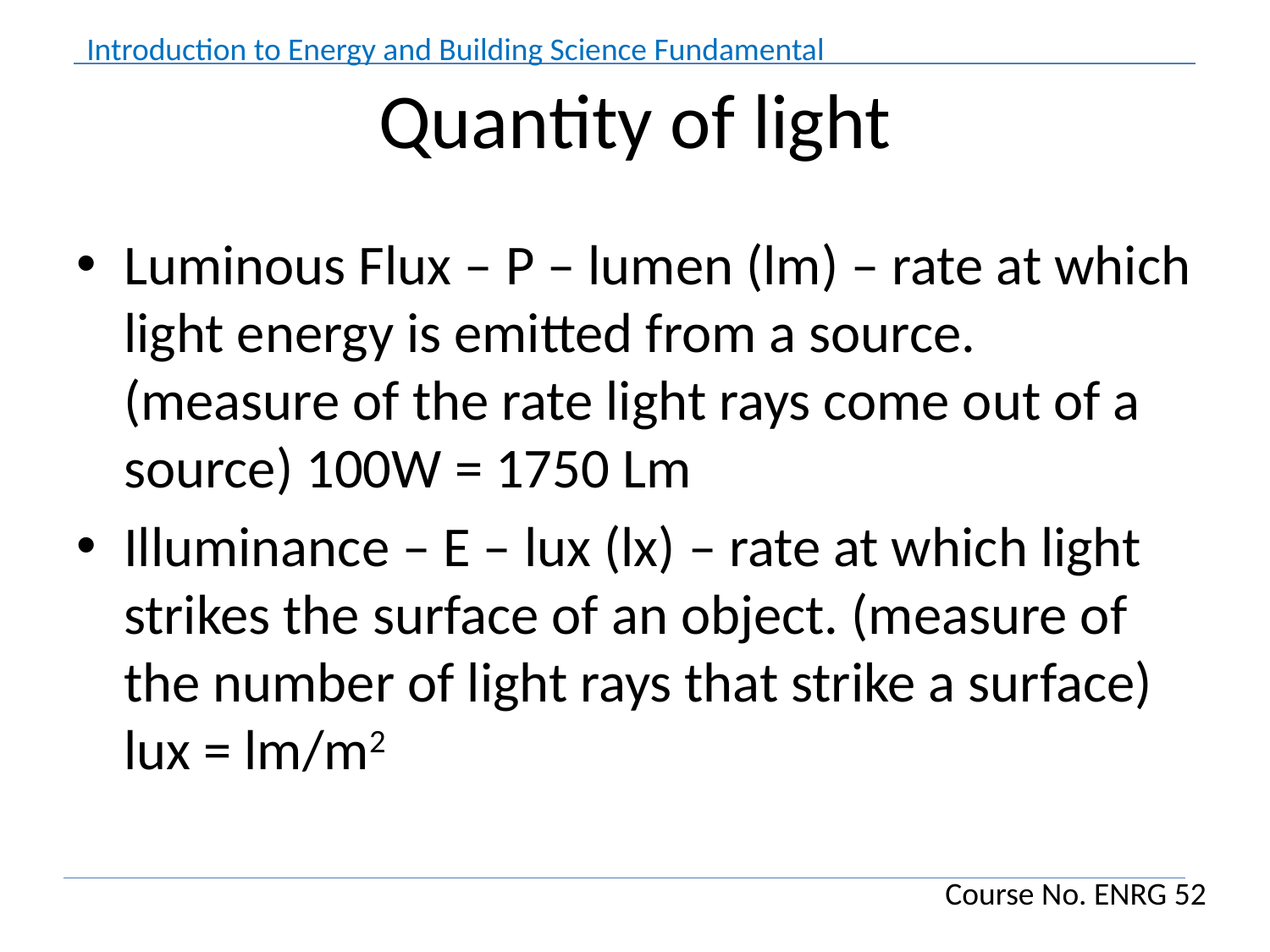

# Quantity of light
Luminous Flux – P – lumen (lm) – rate at which light energy is emitted from a source. (measure of the rate light rays come out of a source) 100W = 1750 Lm
Illuminance – E – lux (lx) – rate at which light strikes the surface of an object. (measure of the number of light rays that strike a surface) lux = lm/m2